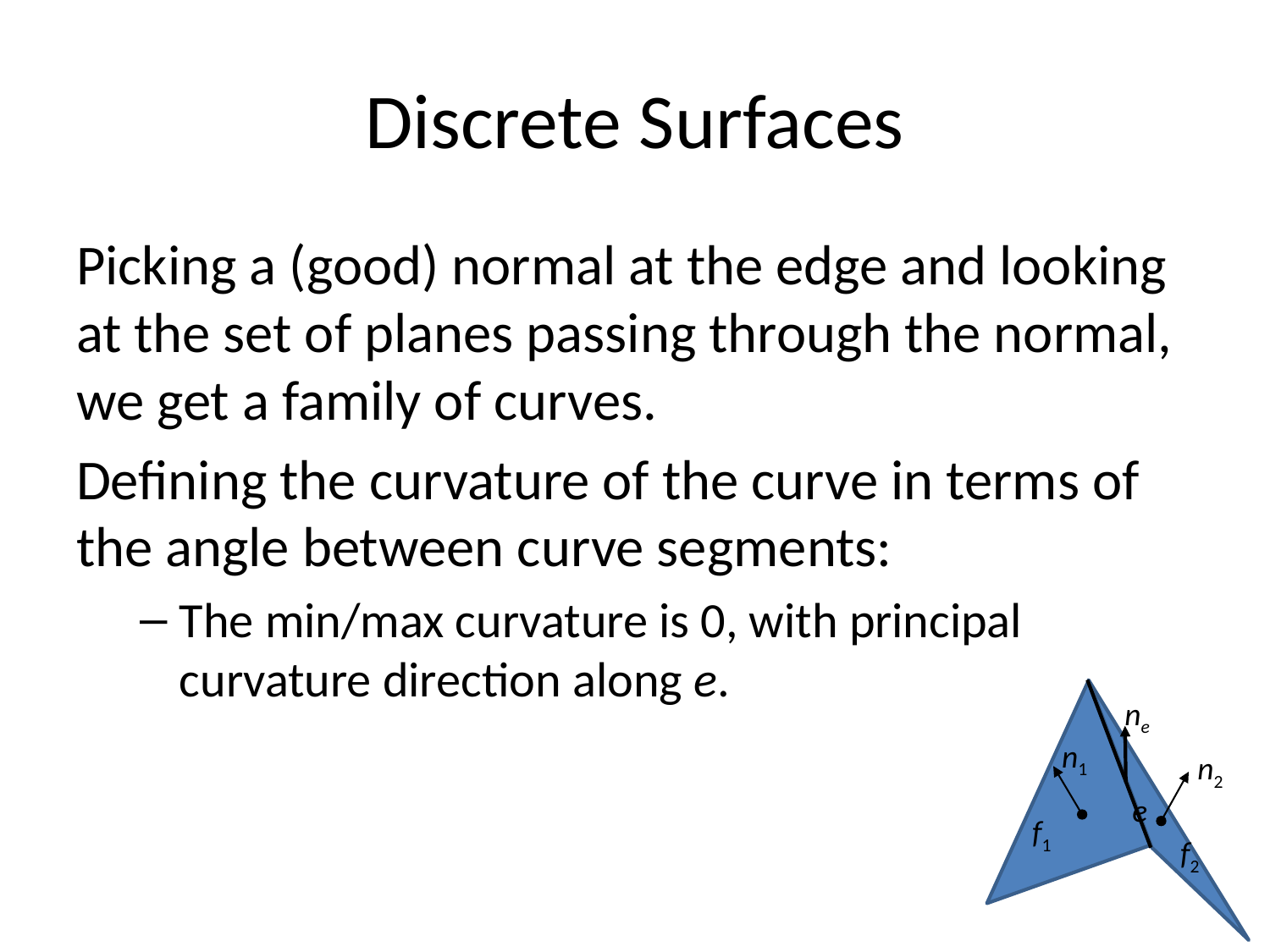

# Discrete Surfaces
Picking a (good) normal at the edge and looking at the set of planes passing through the normal, we get a family of curves.
Defining the curvature of the curve in terms of the angle between curve segments:
The min/max curvature is 0, with principal curvature direction along e.

ne
n1
n2
e
f1
f2